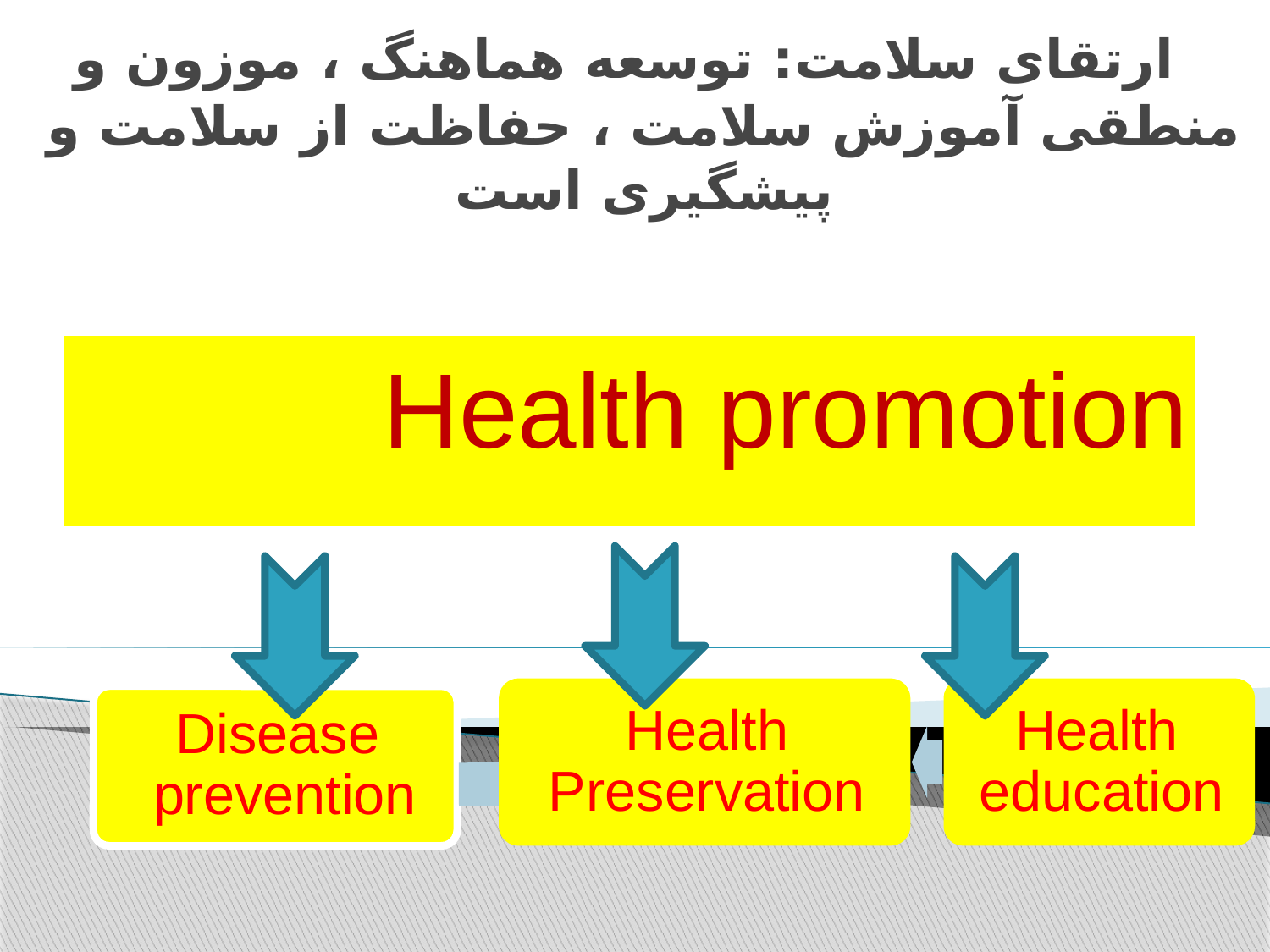

# ارتقای سلامت: توسعه هماهنگ ، موزون و منطقی آموزش سلامت ، حفاظت از سلامت و  پیشگیری است
Disease prevention

 Health education

Health Preservation
Health promotion